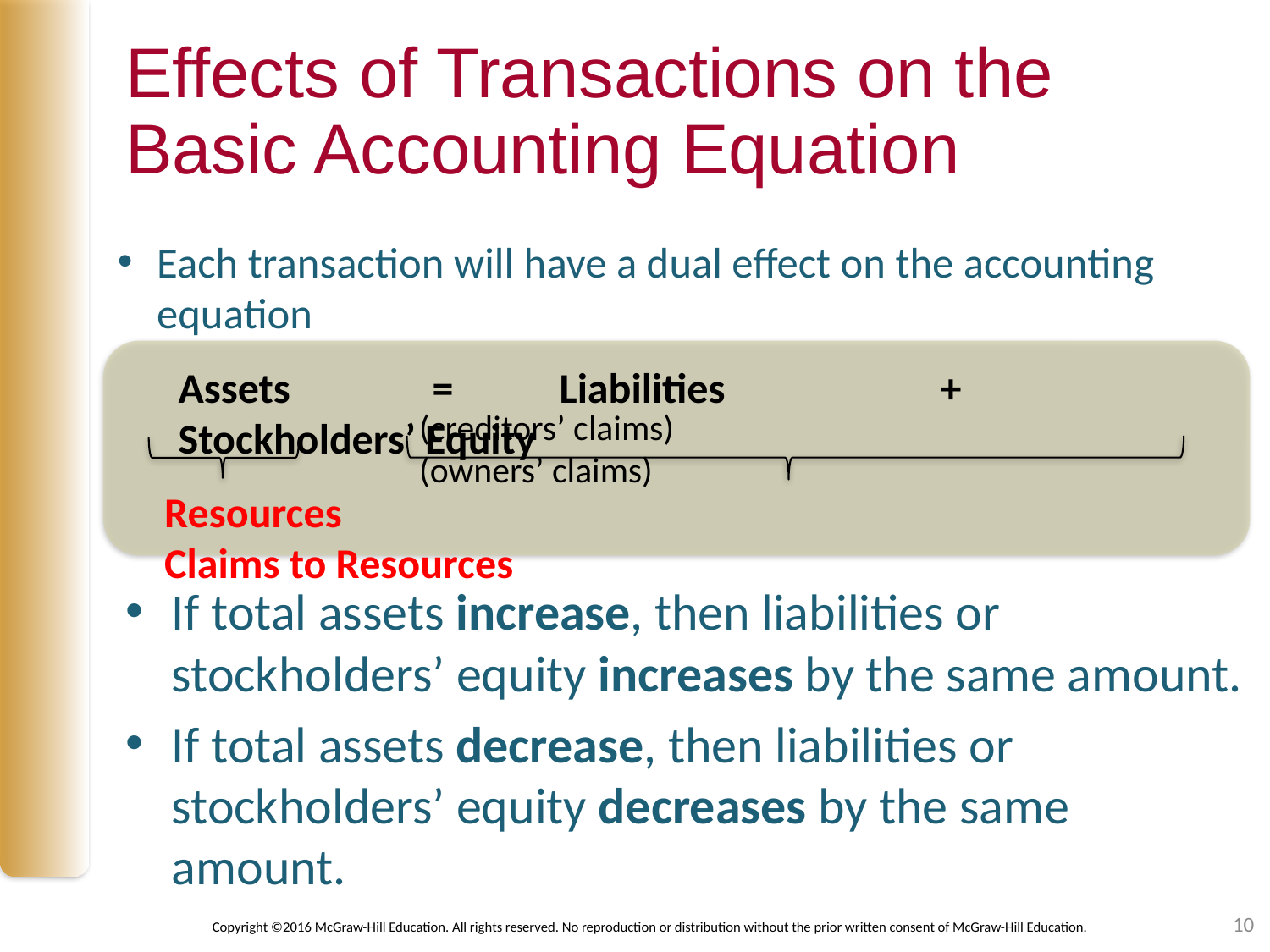

# Effects of Transactions on the Basic Accounting Equation

Each transaction will have a dual effect on the accounting equation

Assets		= 	Liabilities		+		Stockholders’ Equity

(creditors’ claims)			(owners’ claims)
Resources					    Claims to Resources
If total assets increase, then liabilities or stockholders’ equity increases by the same amount.
If total assets decrease, then liabilities or stockholders’ equity decreases by the same amount.
10
Copyright ©2016 McGraw-Hill Education. All rights reserved. No reproduction or distribution without the prior written consent of McGraw-Hill Education.